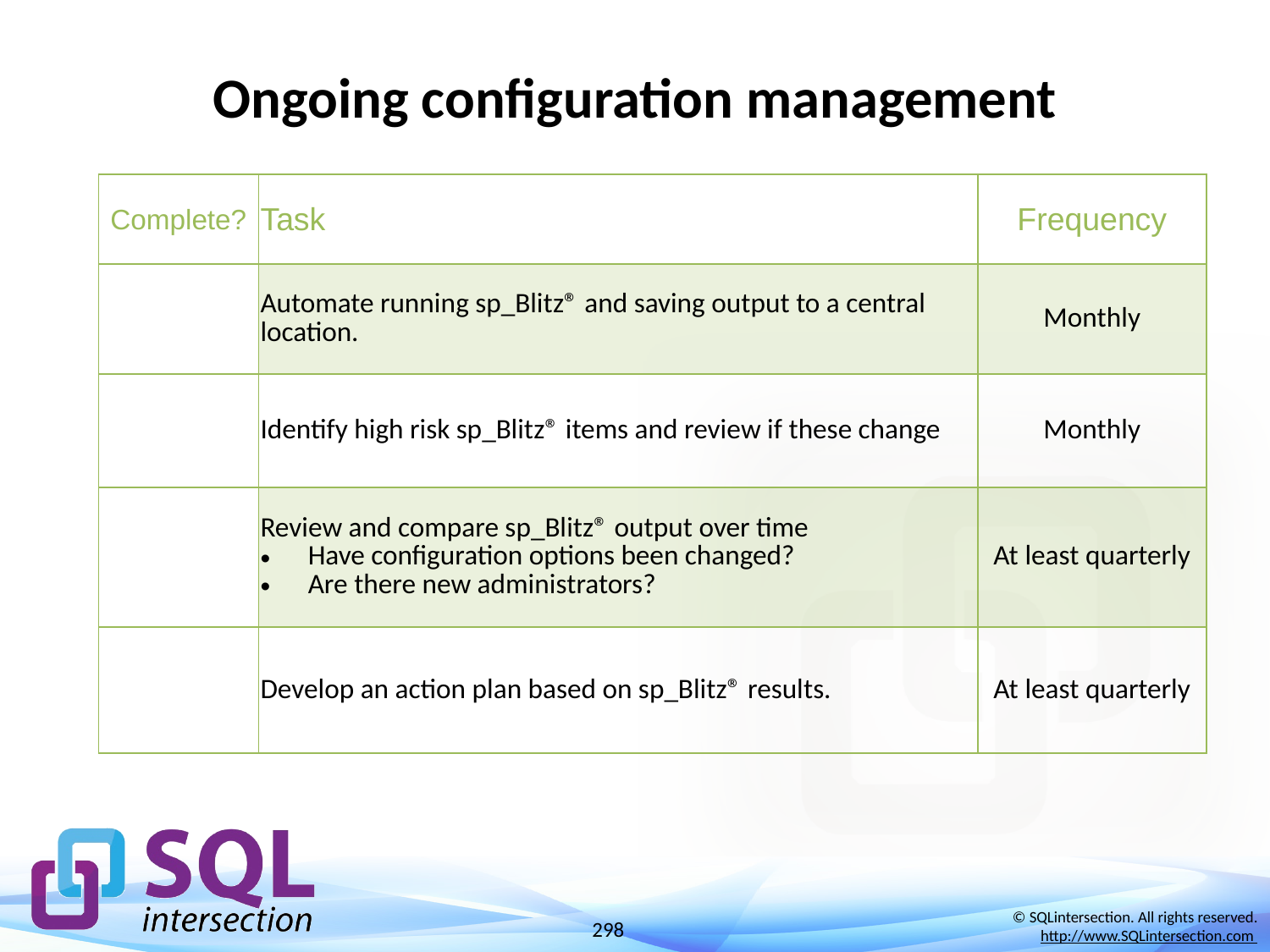

# Ongoing configuration management
| Complete? | Task | Frequency |
| --- | --- | --- |
|  | Automate running sp\_Blitz® and saving output to a central location. | Monthly |
|  | Identify high risk sp\_Blitz® items and review if these change | Monthly |
|  | Review and compare sp\_Blitz® output over time Have configuration options been changed? Are there new administrators? | At least quarterly |
|  | Develop an action plan based on sp\_Blitz® results. | At least quarterly |